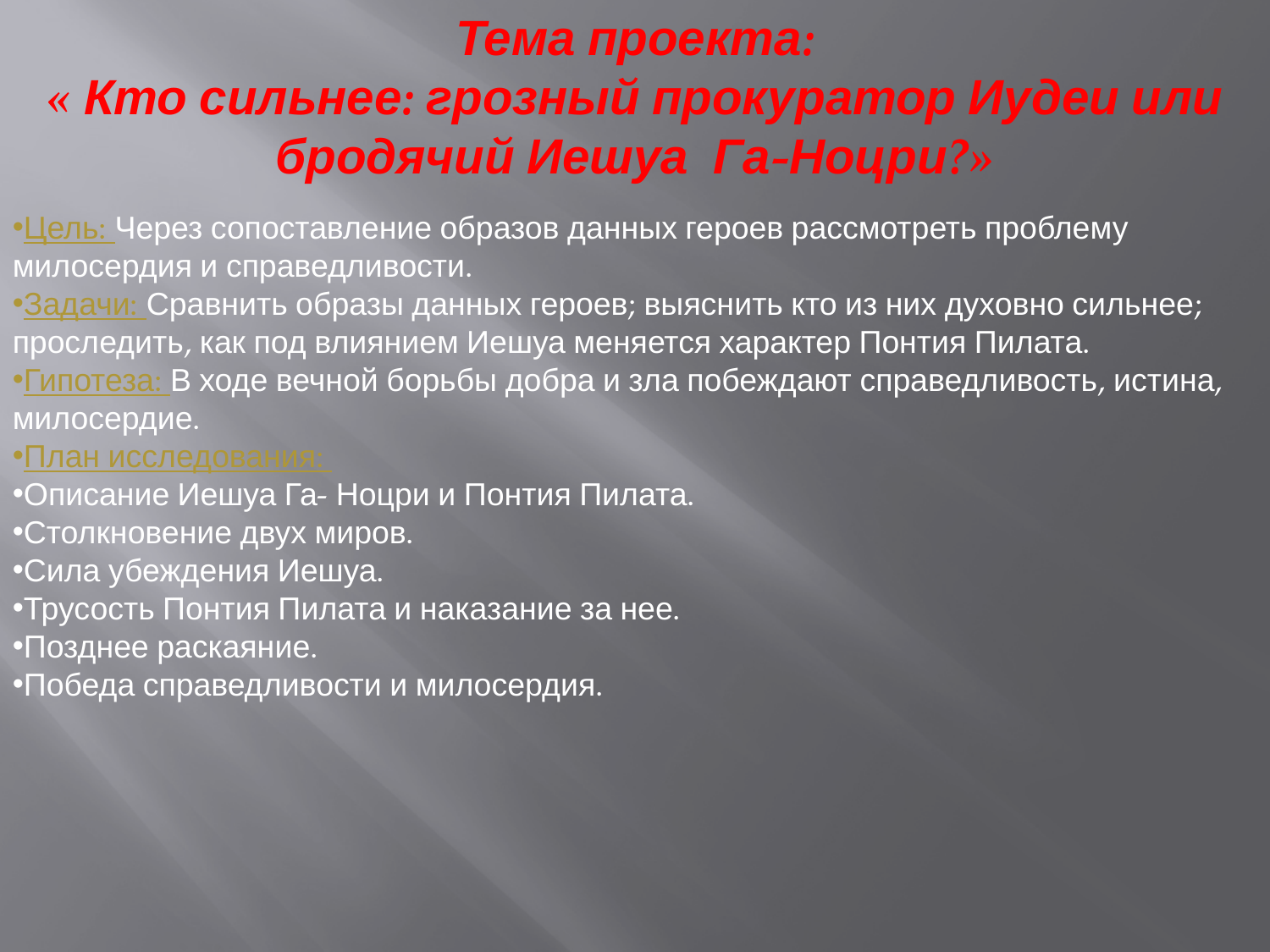

Тема проекта:
« Кто сильнее: грозный прокуратор Иудеи или бродячий Иешуа  Га-Ноцри?»
Цель: Через сопоставление образов данных героев рассмотреть проблему милосердия и справедливости.
Задачи: Сравнить образы данных героев; выяснить кто из них духовно сильнее; проследить, как под влиянием Иешуа меняется характер Понтия Пилата.
Гипотеза: В ходе вечной борьбы добра и зла побеждают справедливость, истина, милосердие.
План исследования:
Описание Иешуа Га- Ноцри и Понтия Пилата.
Столкновение двух миров.
Сила убеждения Иешуа.
Трусость Понтия Пилата и наказание за нее.
Позднее раскаяние.
Победа справедливости и милосердия.